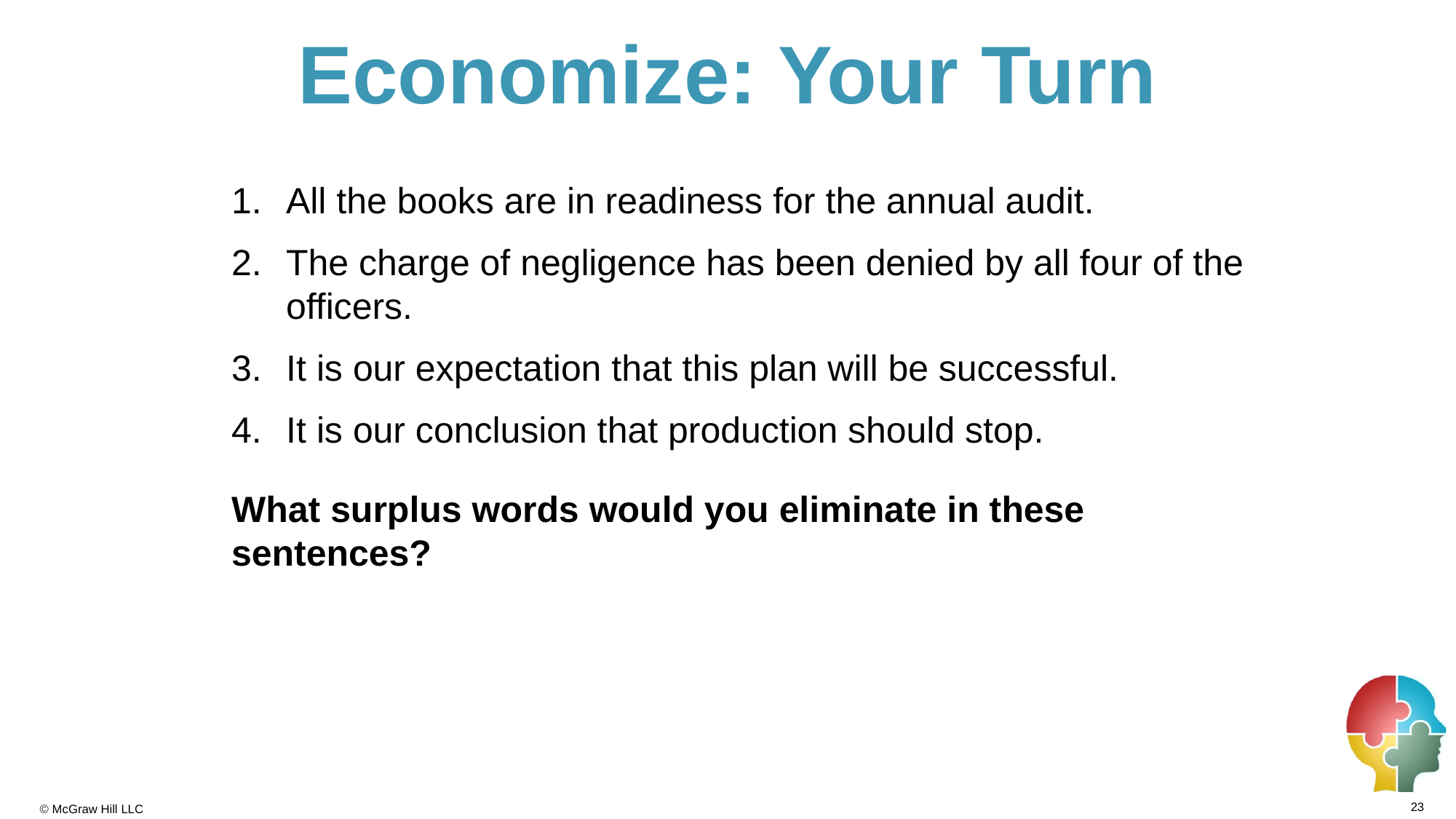

# Economize: Your Turn
All the books are in readiness for the annual audit.
The charge of negligence has been denied by all four of the officers.
It is our expectation that this plan will be successful.
It is our conclusion that production should stop.
What surplus words would you eliminate in these sentences?
23